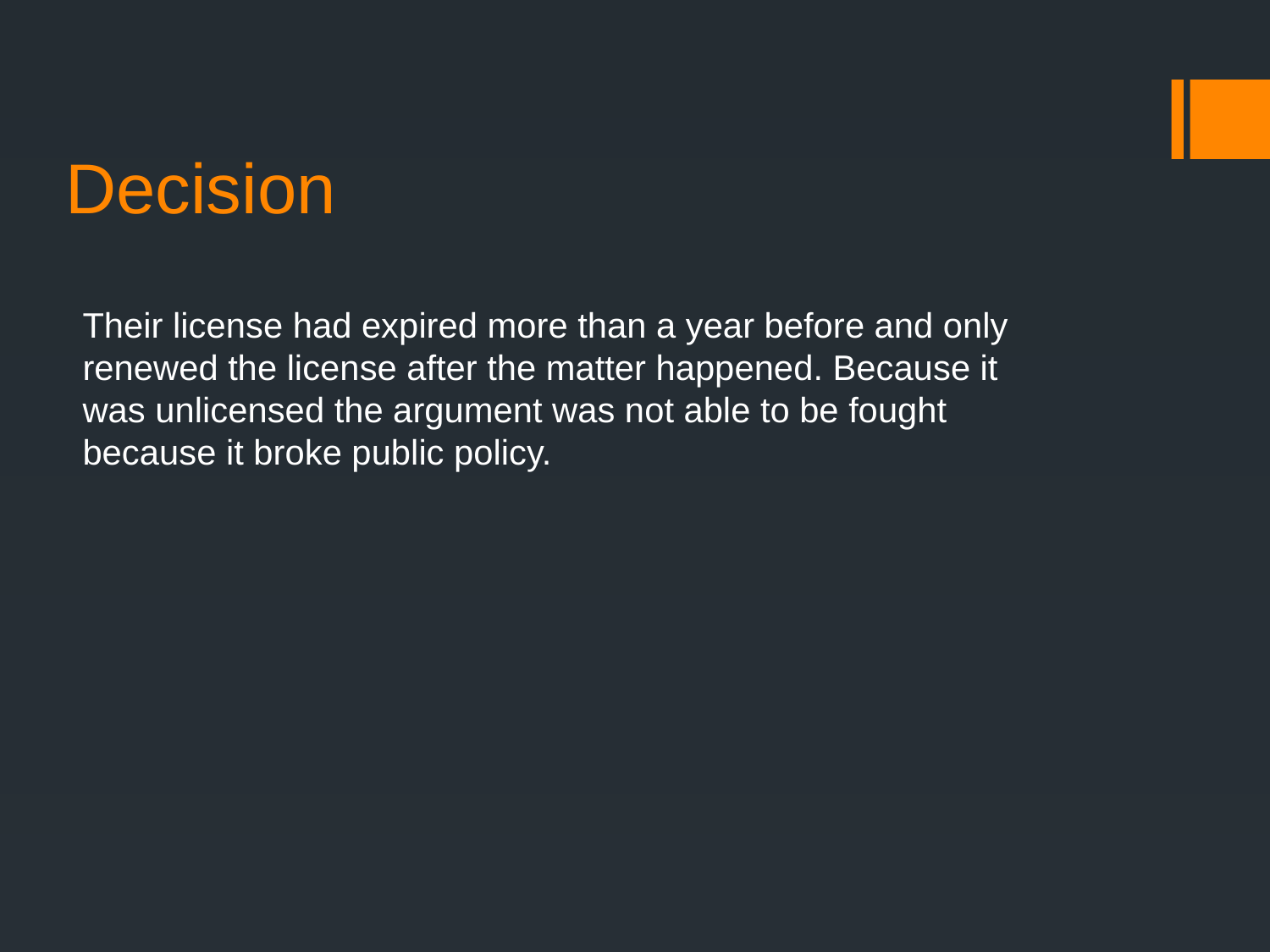

# Decision
Their license had expired more than a year before and only renewed the license after the matter happened. Because it was unlicensed the argument was not able to be fought because it broke public policy.